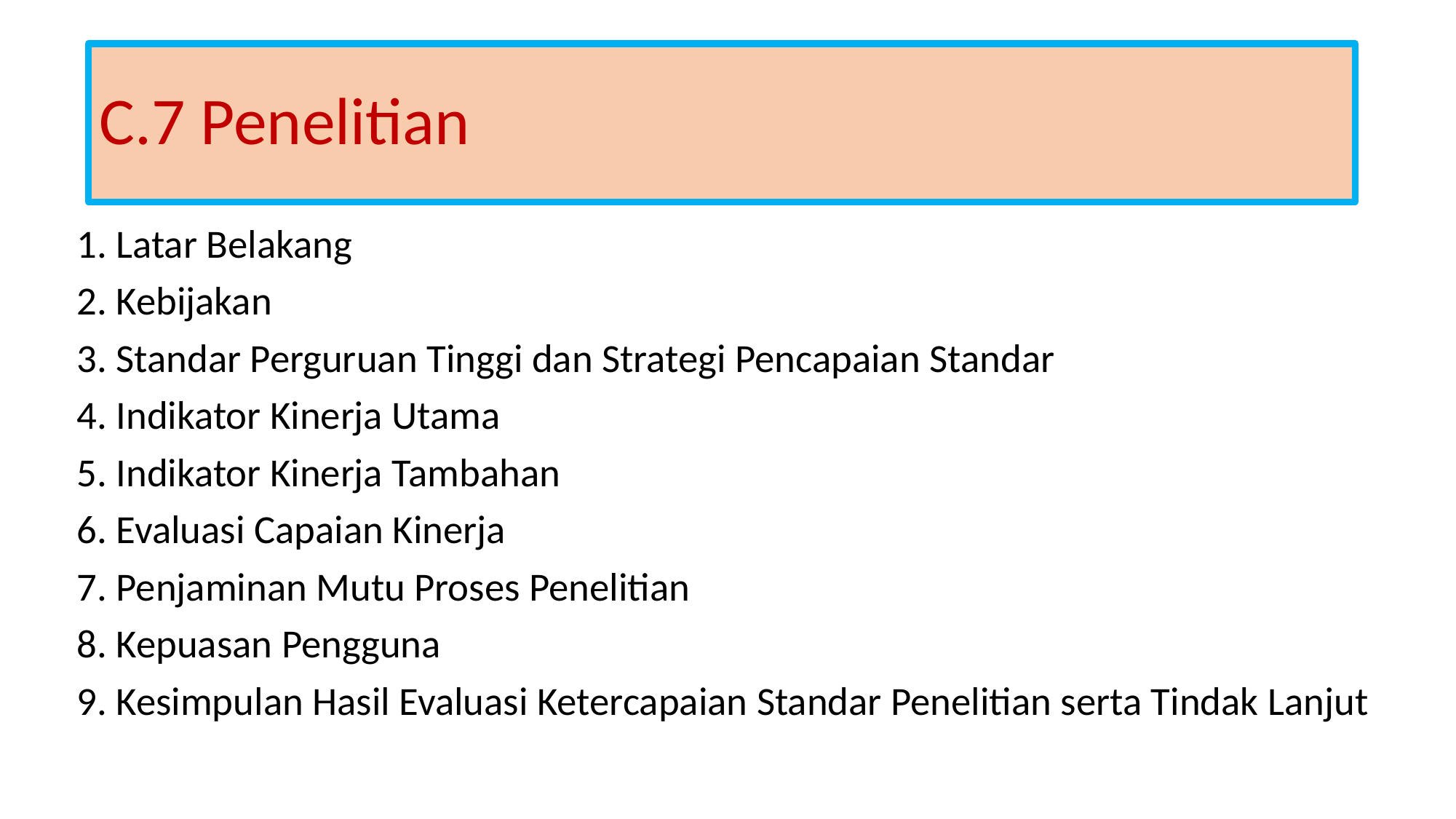

# C.7 Penelitian
1. Latar Belakang
2. Kebijakan
3. Standar Perguruan Tinggi dan Strategi Pencapaian Standar
4. Indikator Kinerja Utama
5. Indikator Kinerja Tambahan
6. Evaluasi Capaian Kinerja
7. Penjaminan Mutu Proses Penelitian
8. Kepuasan Pengguna
9. Kesimpulan Hasil Evaluasi Ketercapaian Standar Penelitian serta Tindak Lanjut